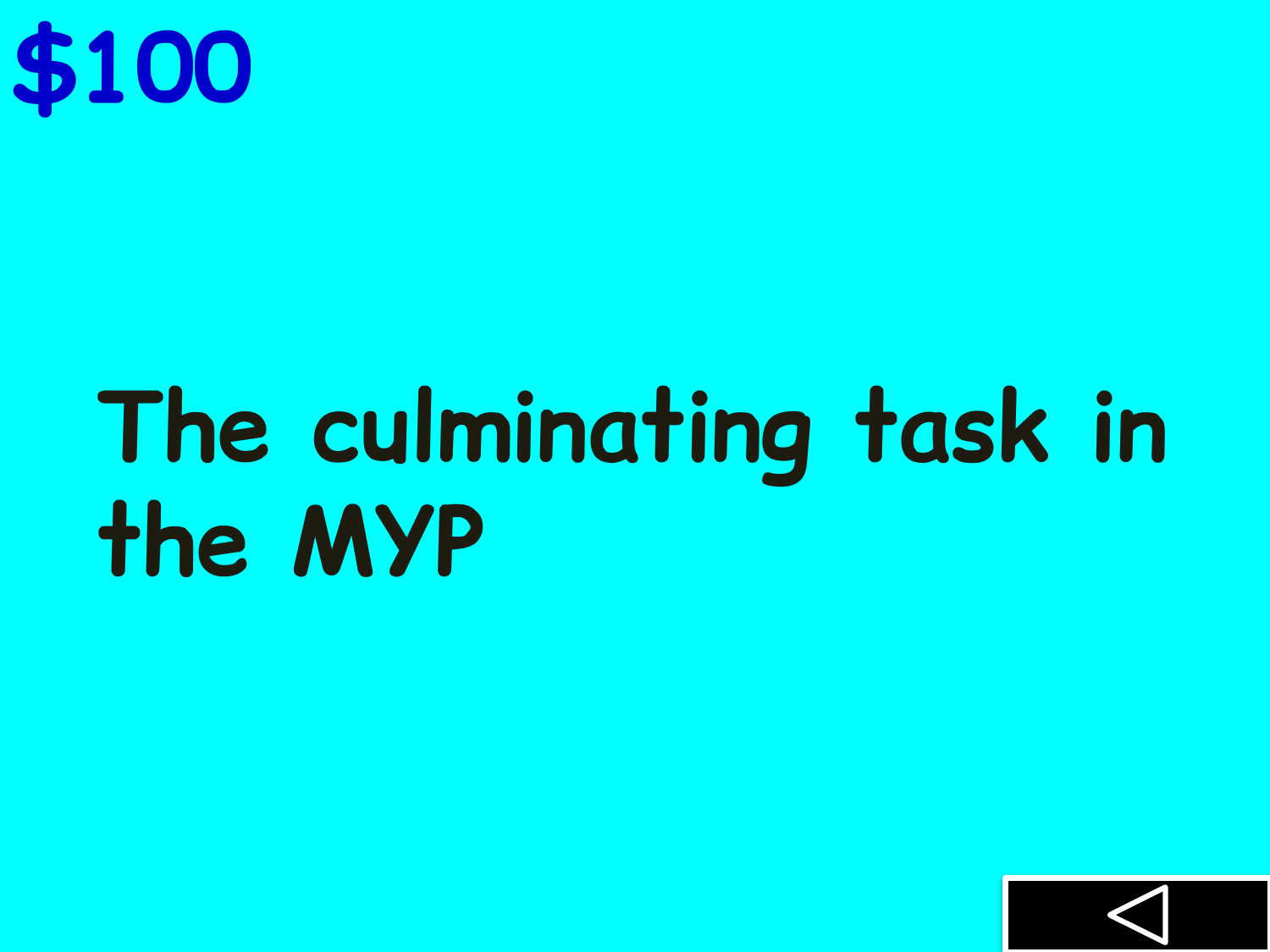

$100
The culminating task in the MYP